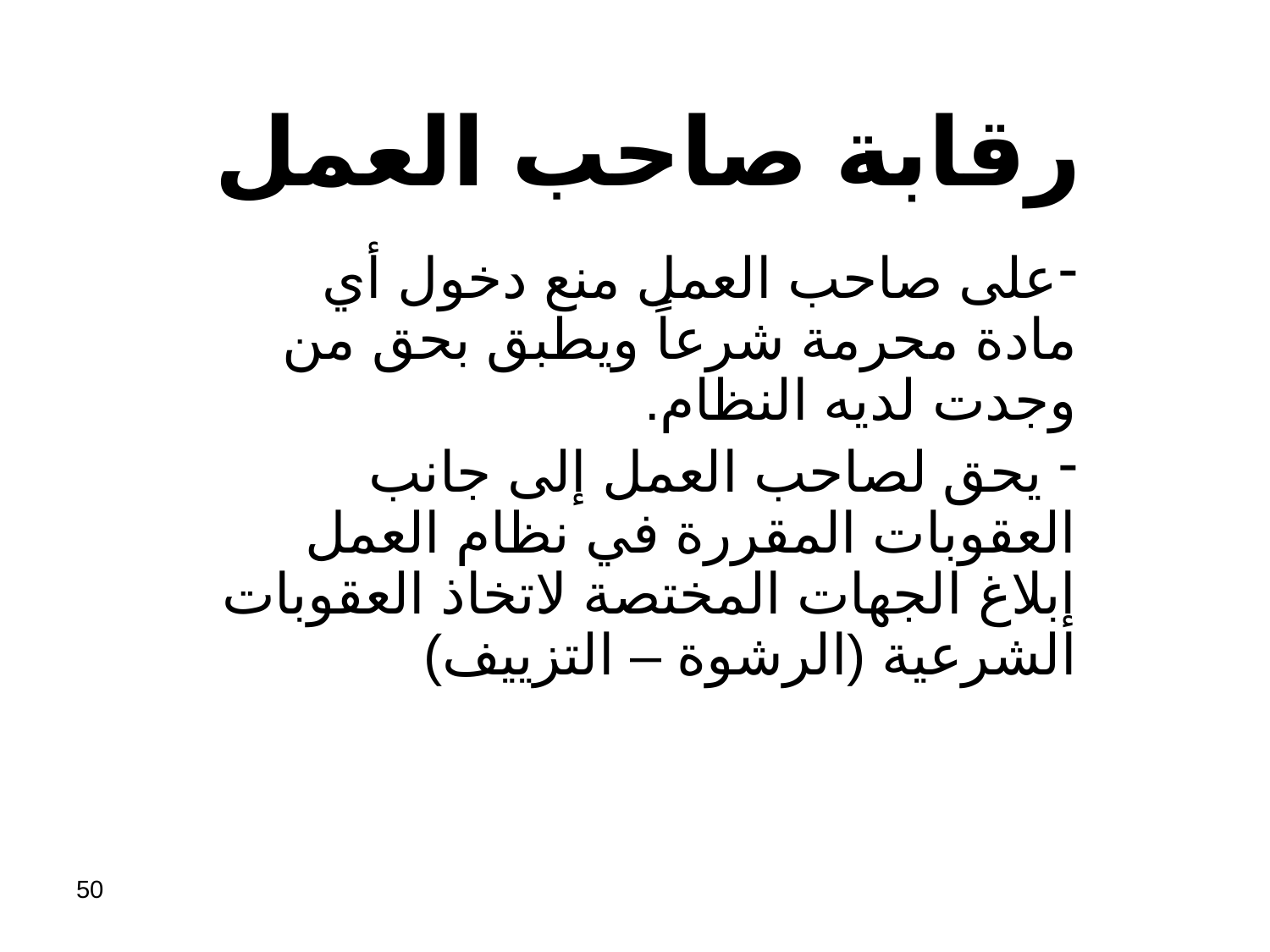

# رقابة صاحب العمل
على صاحب العمل منع دخول أي مادة محرمة شرعاً ويطبق بحق من وجدت لديه النظام.
 يحق لصاحب العمل إلى جانب العقوبات المقررة في نظام العمل إبلاغ الجهات المختصة لاتخاذ العقوبات الشرعية (الرشوة – التزييف)

50